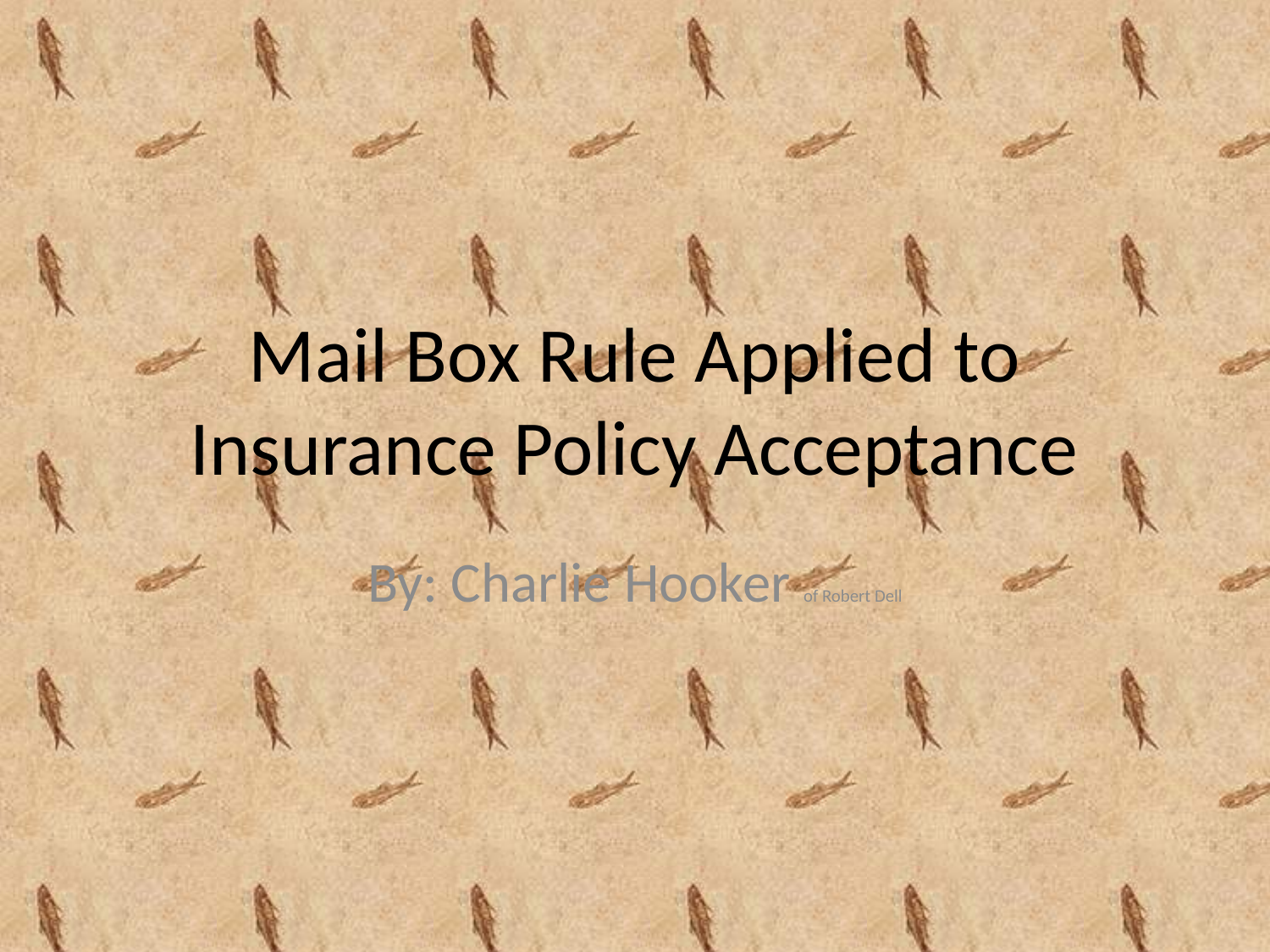

# Mail Box Rule Applied to Insurance Policy Acceptance
By: Charlie Hooker of Robert Dell